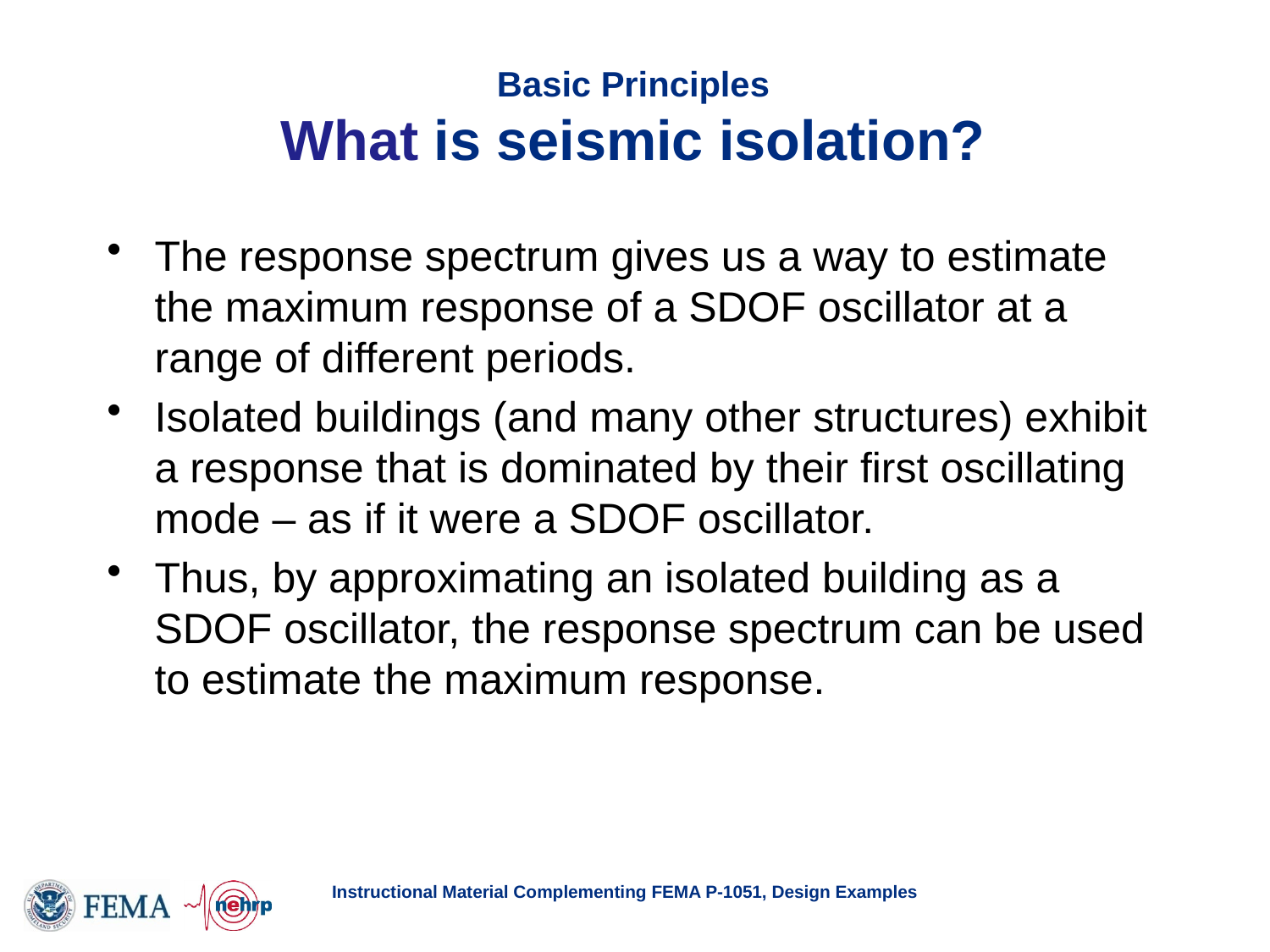

# Basic Principles What is seismic isolation?
The response spectrum gives us a way to estimate the maximum response of a SDOF oscillator at a range of different periods.
Isolated buildings (and many other structures) exhibit a response that is dominated by their first oscillating mode – as if it were a SDOF oscillator.
Thus, by approximating an isolated building as a SDOF oscillator, the response spectrum can be used to estimate the maximum response.
Instructional Material Complementing FEMA P-1051, Design Examples